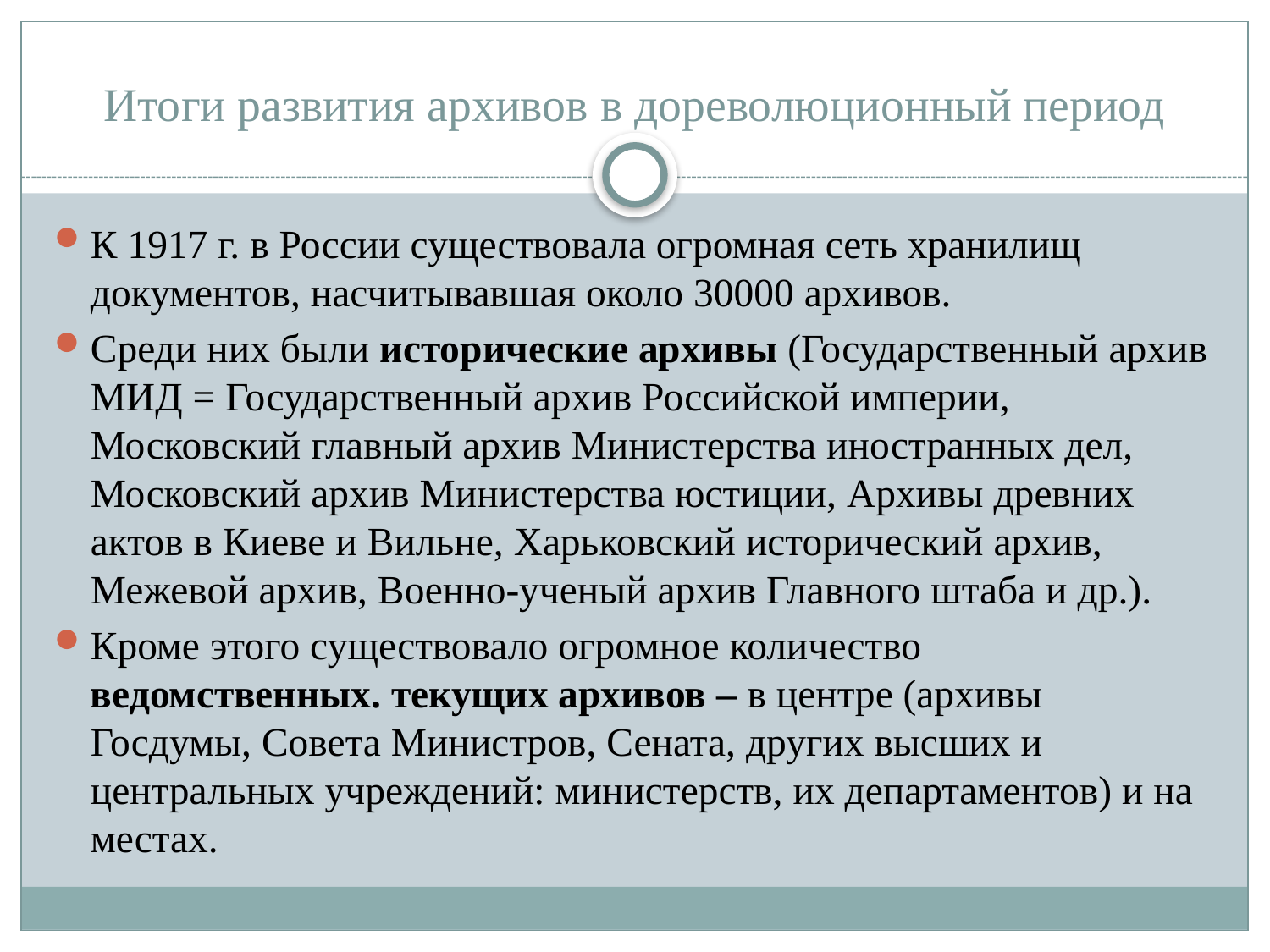

# Итоги развития архивов в дореволюционный период
К 1917 г. в России существовала огромная сеть хранилищ документов, насчитывавшая около 30000 архивов.
Среди них были исторические архивы (Государственный архив МИД = Государственный архив Российской империи, Московский главный архив Министерства иностранных дел, Московский архив Министерства юстиции, Архивы древних актов в Киеве и Вильне, Харьковский исторический архив, Межевой архив, Военно-ученый архив Главного штаба и др.).
Кроме этого существовало огромное количество ведомственных. текущих архивов – в центре (архивы Госдумы, Совета Министров, Сената, других высших и центральных учреждений: министерств, их департаментов) и на местах.